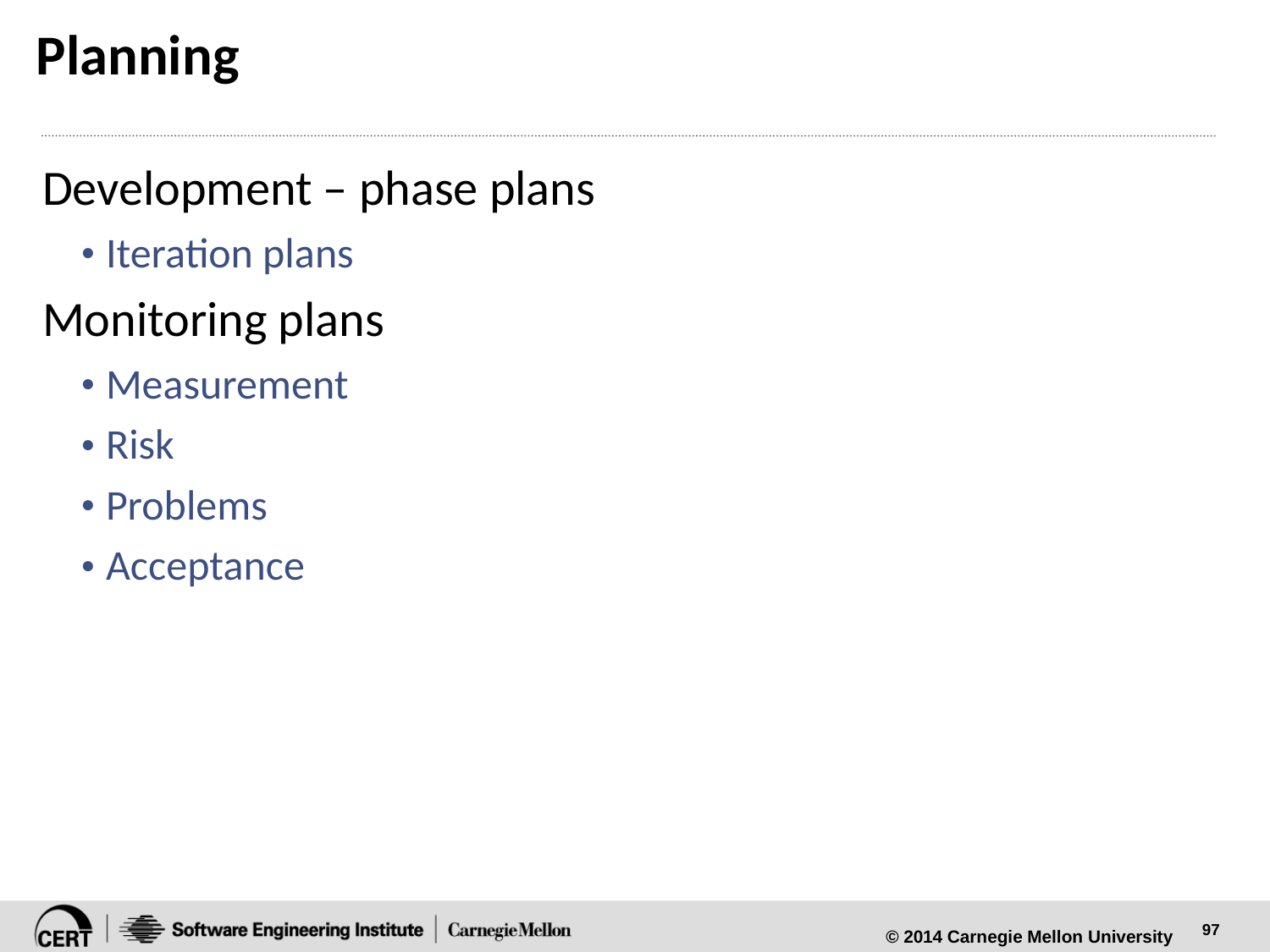

# Planning
Development – phase plans
Iteration plans
Monitoring plans
Measurement
Risk
Problems
Acceptance